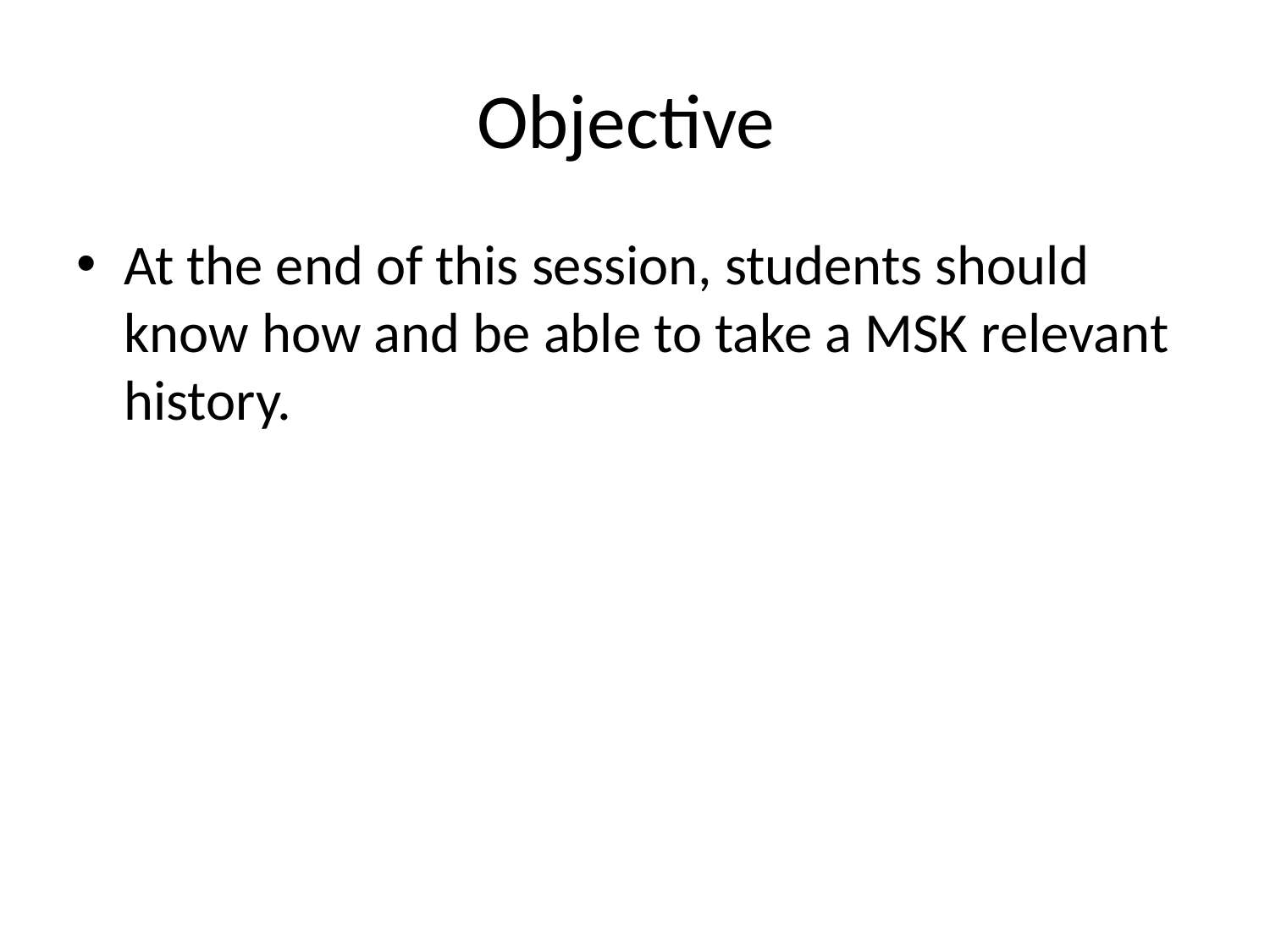

# Objective
At the end of this session, students should know how and be able to take a MSK relevant history.